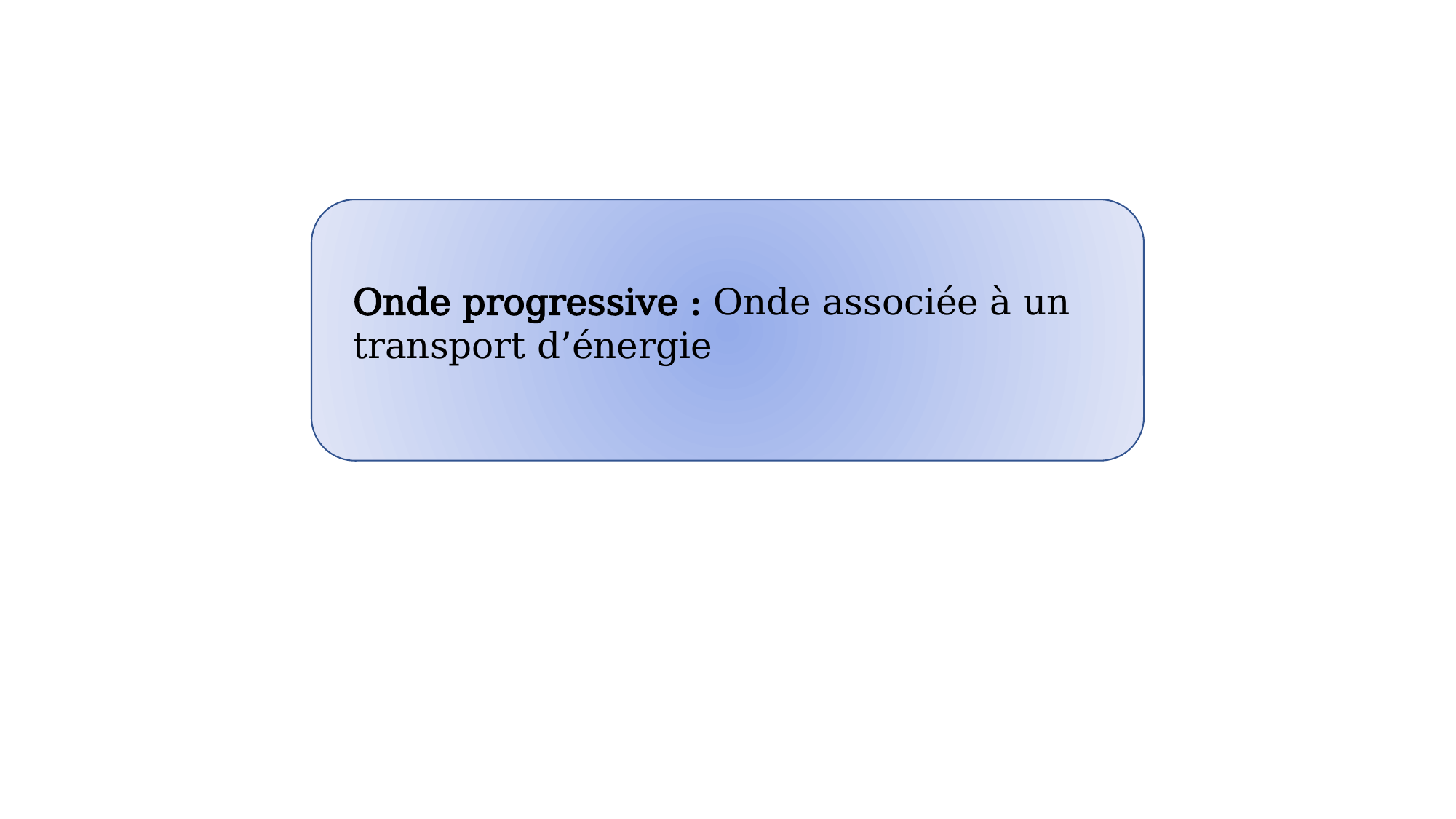

Onde progressive : Onde associée à un transport d’énergie